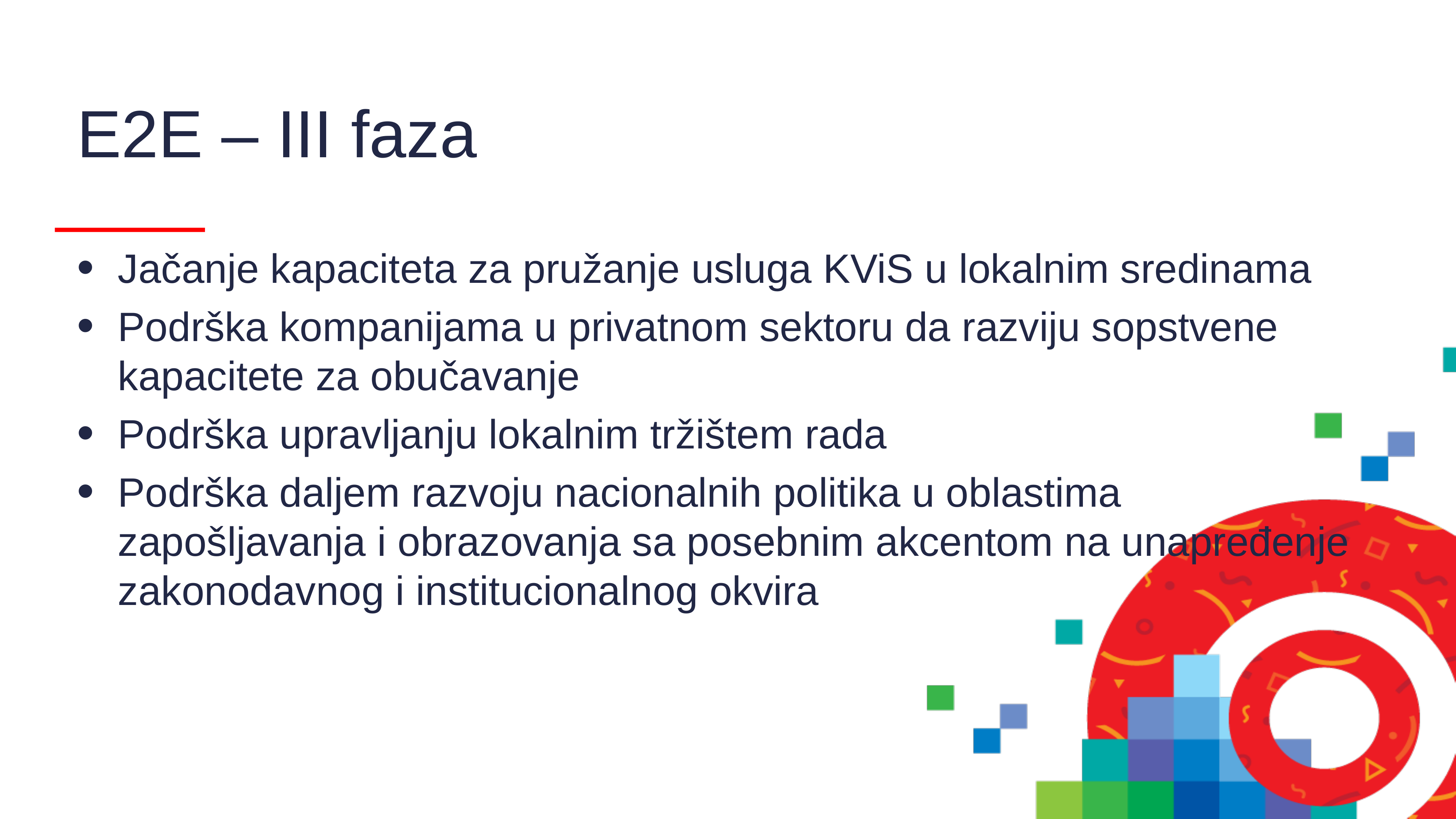

# E2E – III faza
Jačanje kapaciteta za pružanje usluga KViS u lokalnim sredinama
Podrška kompanijama u privatnom sektoru da razviju sopstvene kapacitete za obučavanje
Podrška upravljanju lokalnim tržištem rada
Podrška daljem razvoju nacionalnih politika u oblastima zapošljavanja i obrazovanja sa posebnim akcentom na unapređenje zakonodavnog i institucionalnog okvira